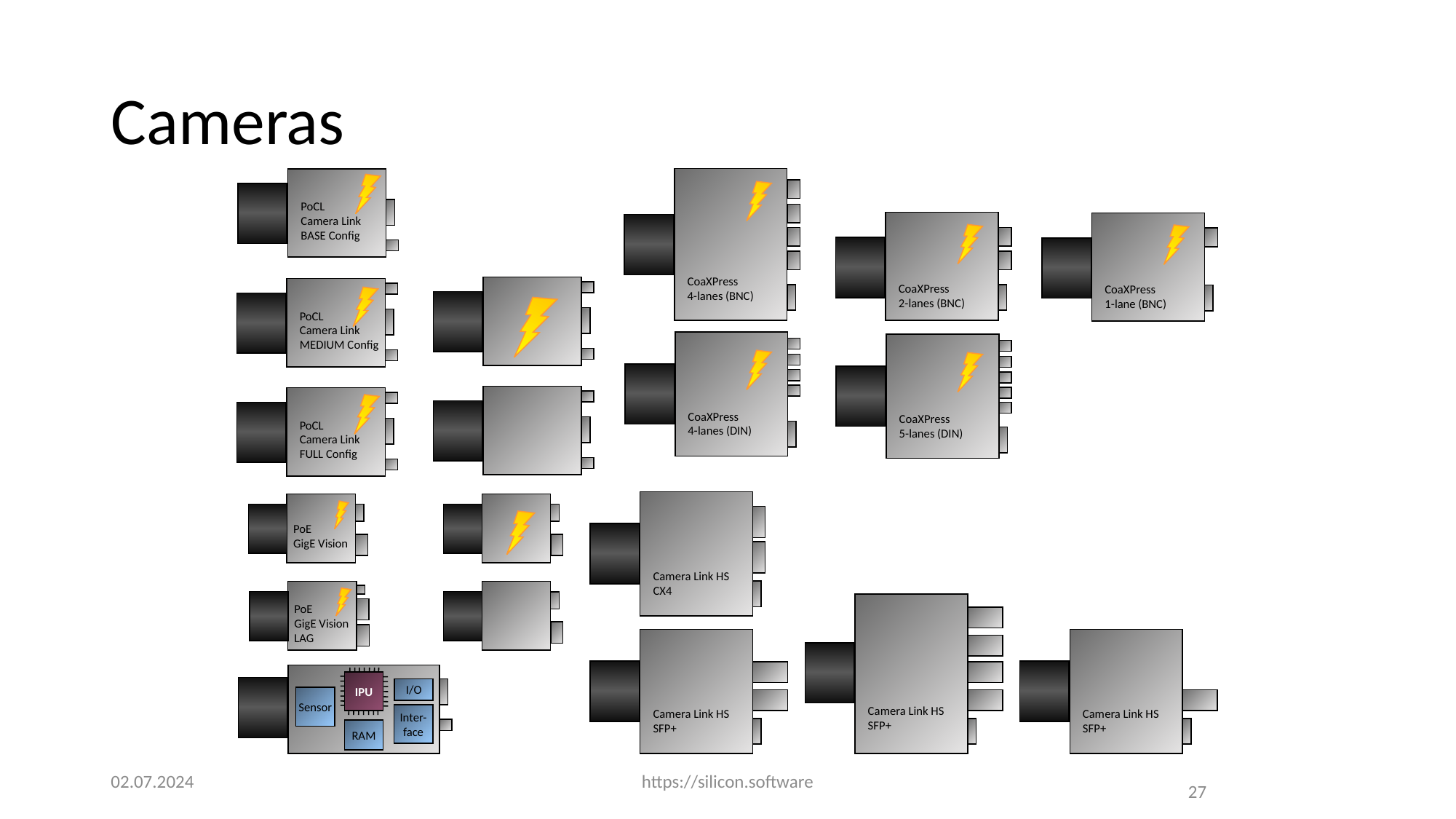

# Cameras

CoaXPress
4-lanes (BNC)

PoCL
Camera Link
BASE Config

CoaXPress
2-lanes (BNC)

CoaXPress
1-lane (BNC)

PoCL
Camera Link
MEDIUM Config

CoaXPress
4-lanes (DIN)

CoaXPress
5-lanes (DIN)

PoCL
Camera Link
FULL Config

Camera Link HS
CX4

PoE
GigE Vision

PoE
GigE Vision
LAG

Camera Link HS
SFP+

Camera Link HS
SFP+

Camera Link HS
SFP+

IPU

I/O

Sensor
Inter-
face

RAM
02.07.2024
https://silicon.software
27